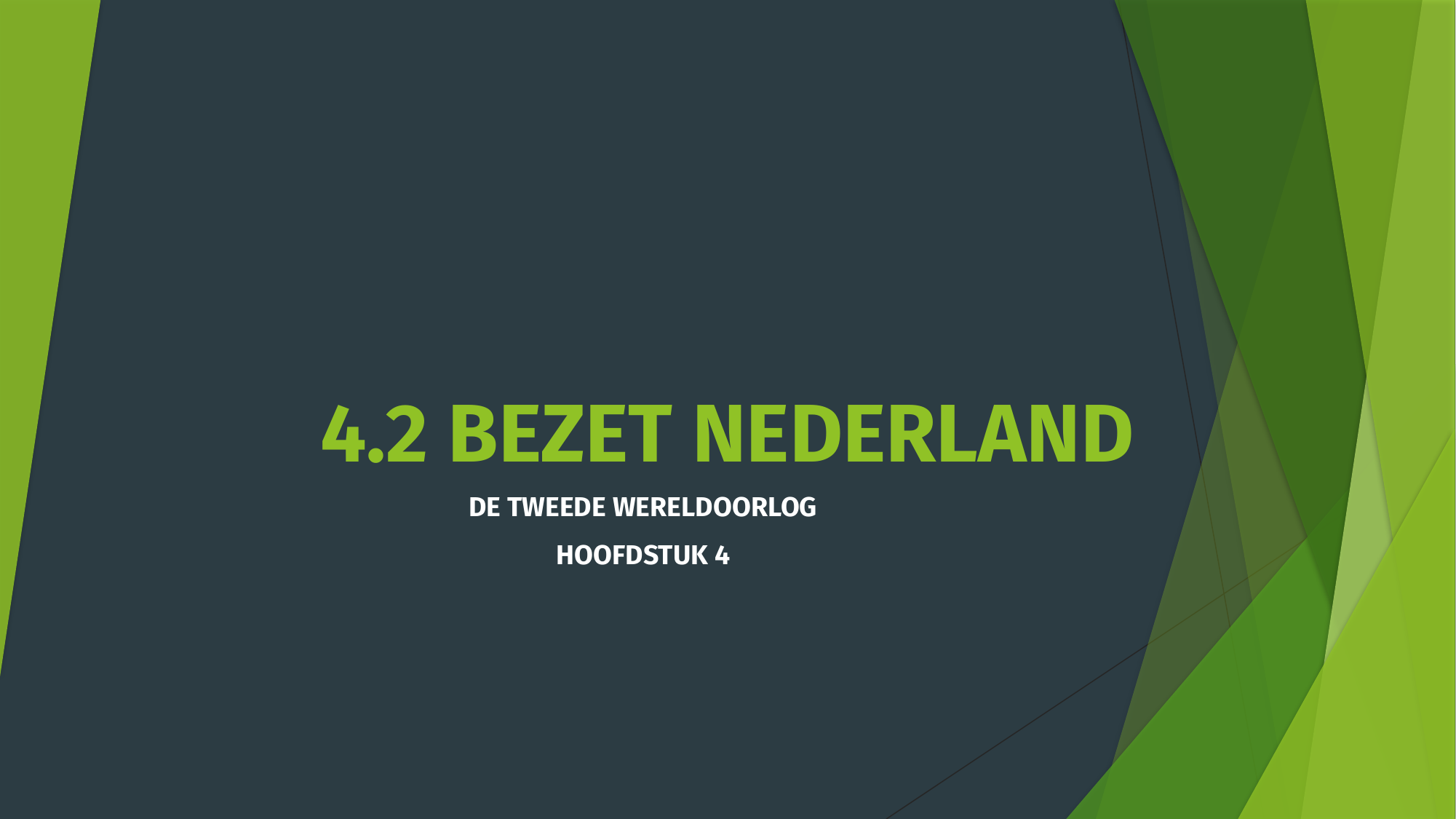

# 4.2 BEZET NEDERLAND
DE TWEEDE WERELDOORLOG
HOOFDSTUK 4